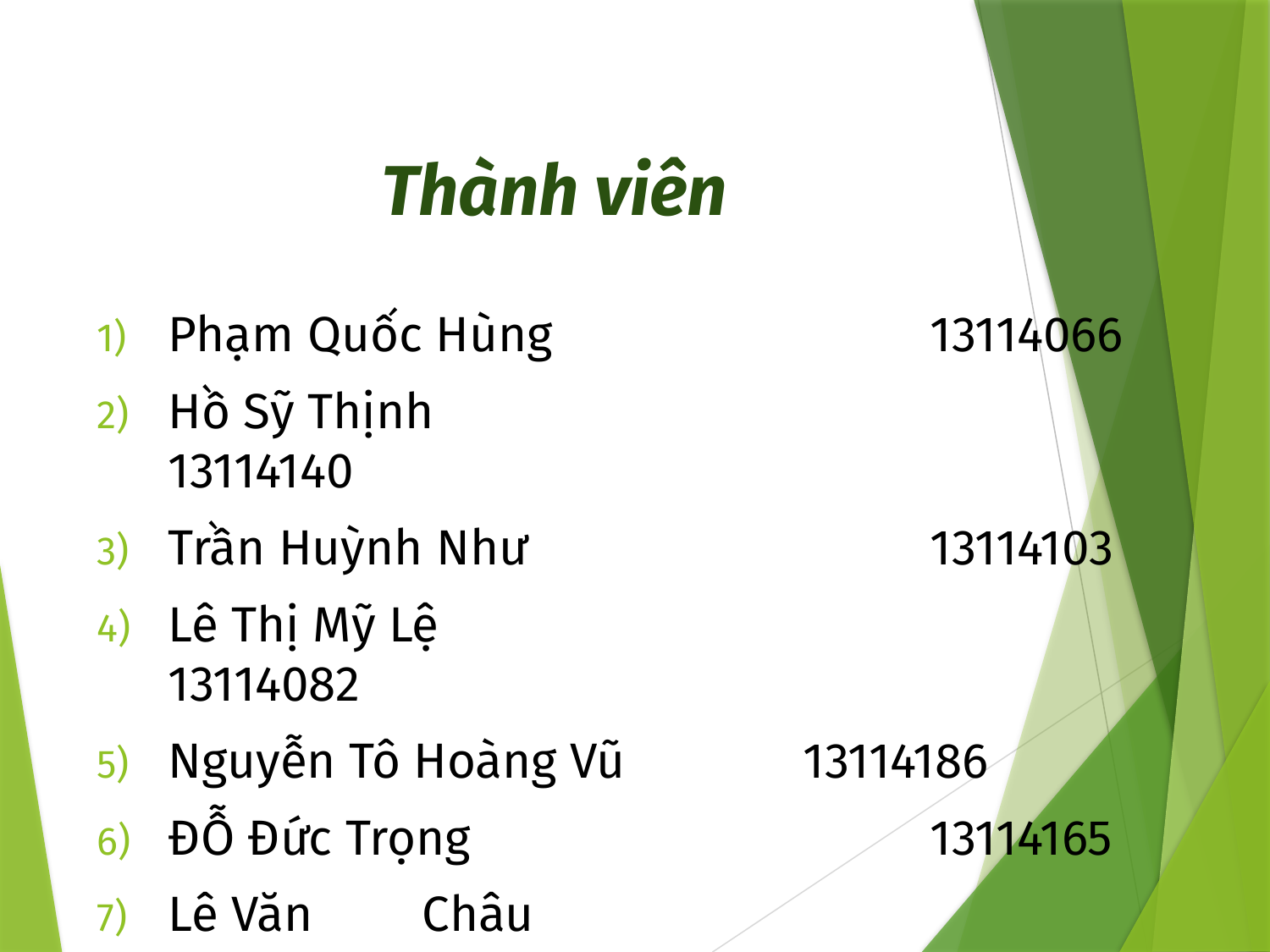

# Thành viên
Phạm Quốc Hùng			13114066
Hồ Sỹ Thịnh					13114140
Trần Huỳnh Như				13114103
Lê Thị Mỹ Lệ					13114082
Nguyễn Tô Hoàng Vũ		13114186
ĐỖ Đức Trọng				13114165
Lê Văn 	Châu					13114010